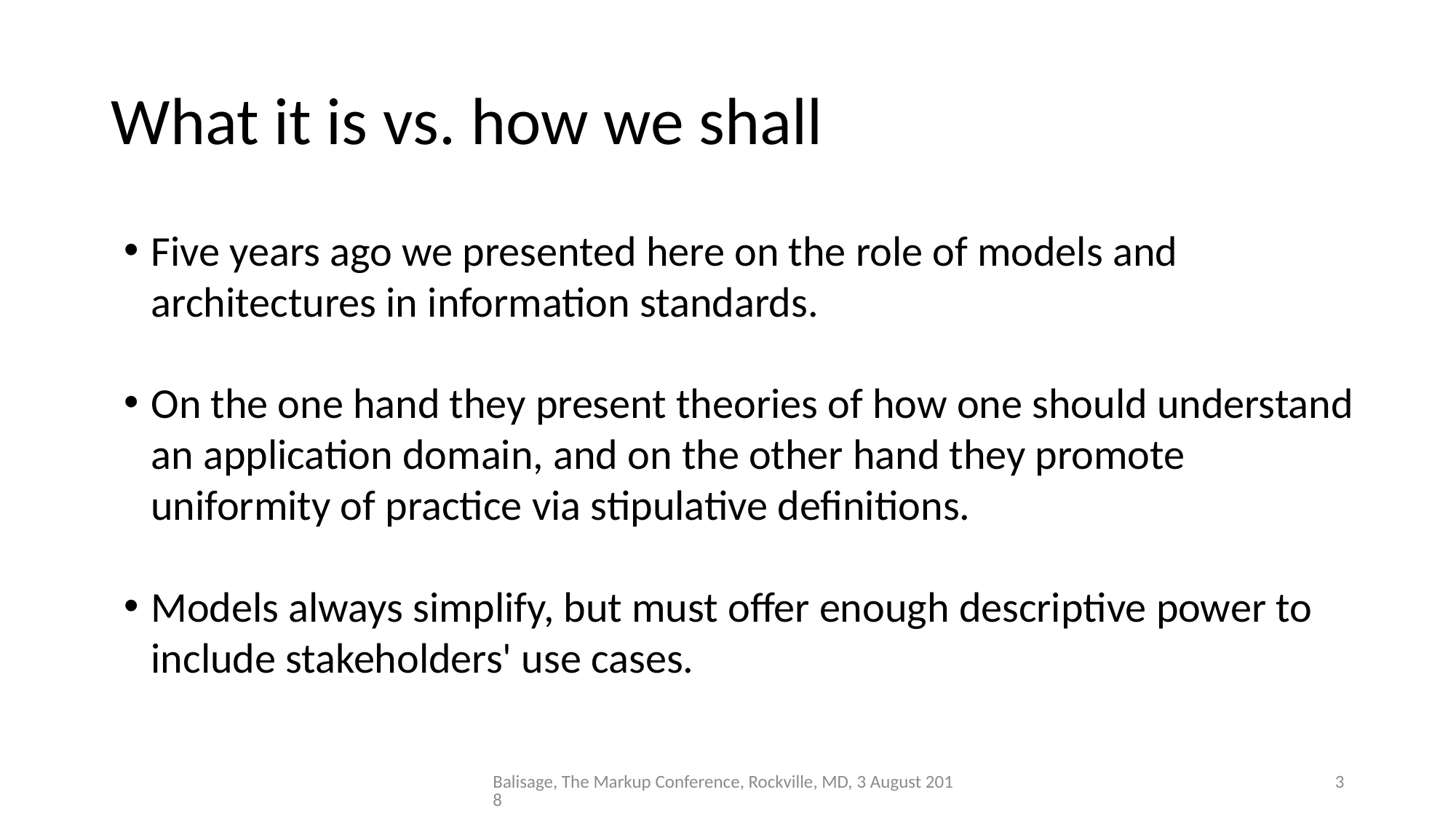

# What it is vs. how we shall
Five years ago we presented here on the role of models and architectures in information standards.

On the one hand they present theories of how one should understand an application domain, and on the other hand they promote uniformity of practice via stipulative definitions.

Models always simplify, but must offer enough descriptive power to include stakeholders' use cases.
Balisage, The Markup Conference, Rockville, MD, 3 August 2018
3